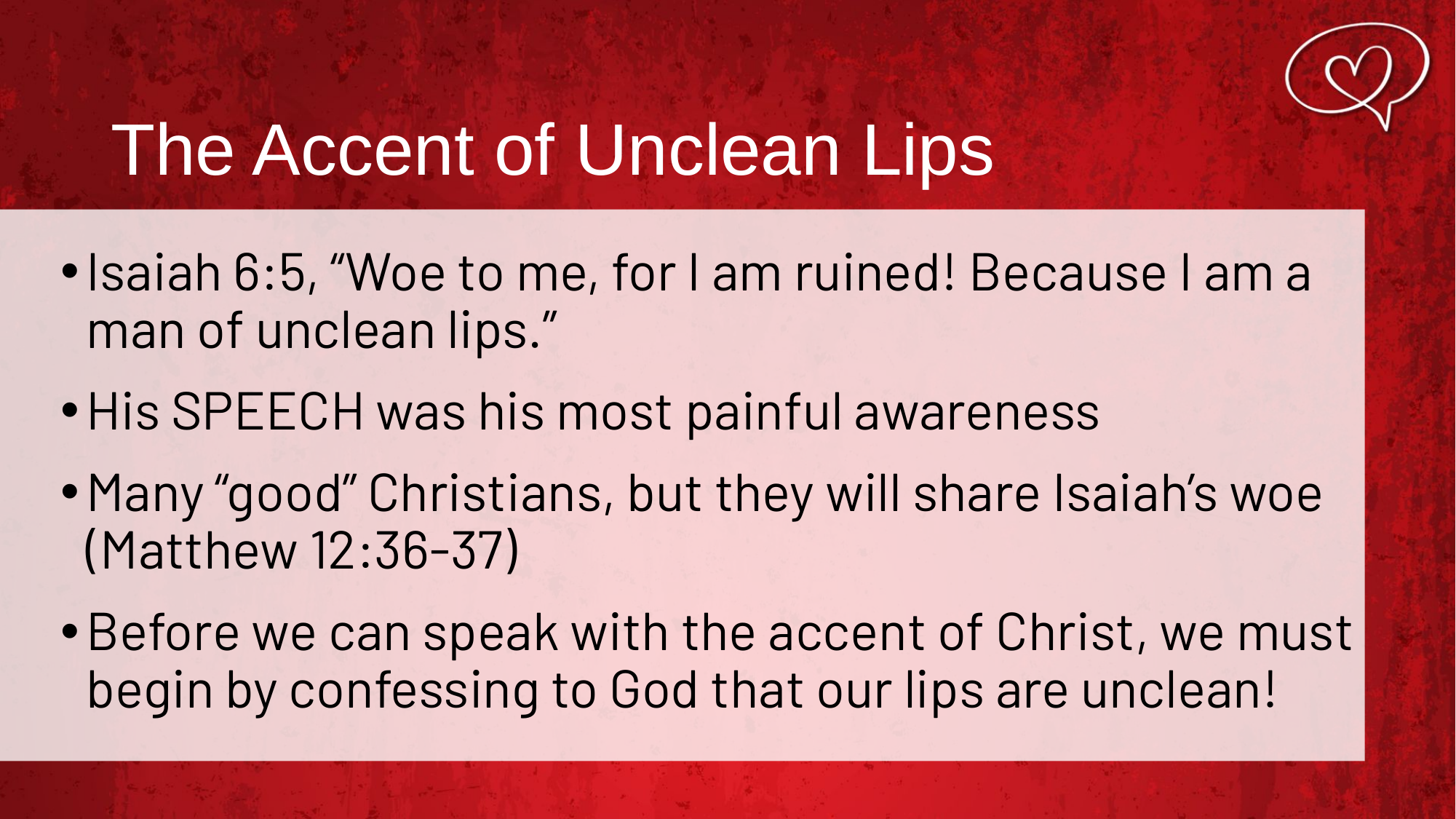

# The Accent of Unclean Lips
Isaiah 6:5, “Woe to me, for I am ruined! Because I am a man of unclean lips.”
His SPEECH was his most painful awareness
Many “good” Christians, but they will share Isaiah’s woe (Matthew 12:36-37)
Before we can speak with the accent of Christ, we must begin by confessing to God that our lips are unclean!